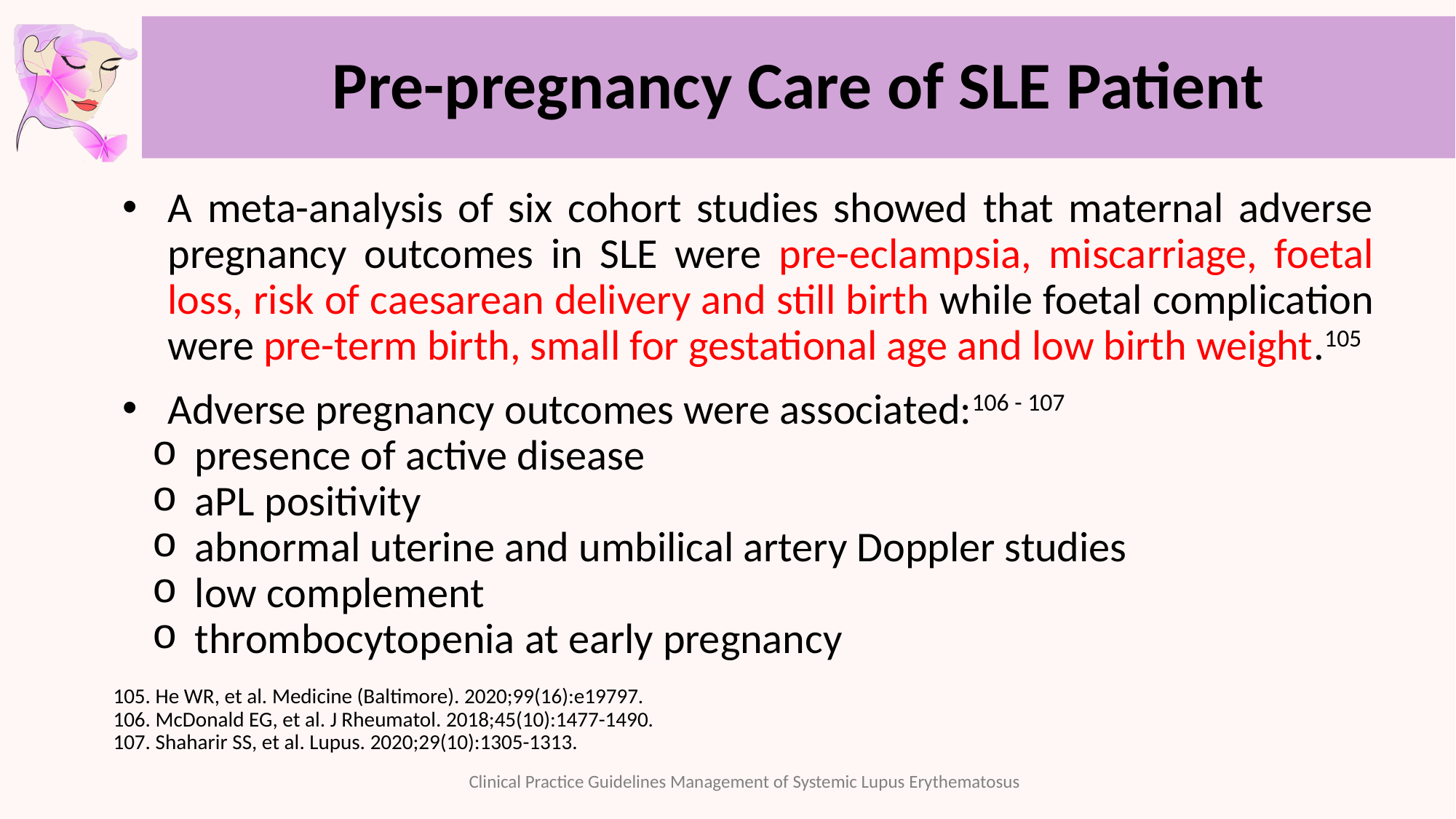

# Pre-pregnancy Care of SLE Patient
A meta-analysis of six cohort studies showed that maternal adverse pregnancy outcomes in SLE were pre-eclampsia, miscarriage, foetal loss, risk of caesarean delivery and still birth while foetal complication were pre-term birth, small for gestational age and low birth weight.105
Adverse pregnancy outcomes were associated:106 - 107
presence of active disease
aPL positivity
abnormal uterine and umbilical artery Doppler studies
low complement
thrombocytopenia at early pregnancy
105. He WR, et al. Medicine (Baltimore). 2020;99(16):e19797.
106. McDonald EG, et al. J Rheumatol. 2018;45(10):1477-1490.
107. Shaharir SS, et al. Lupus. 2020;29(10):1305-1313.